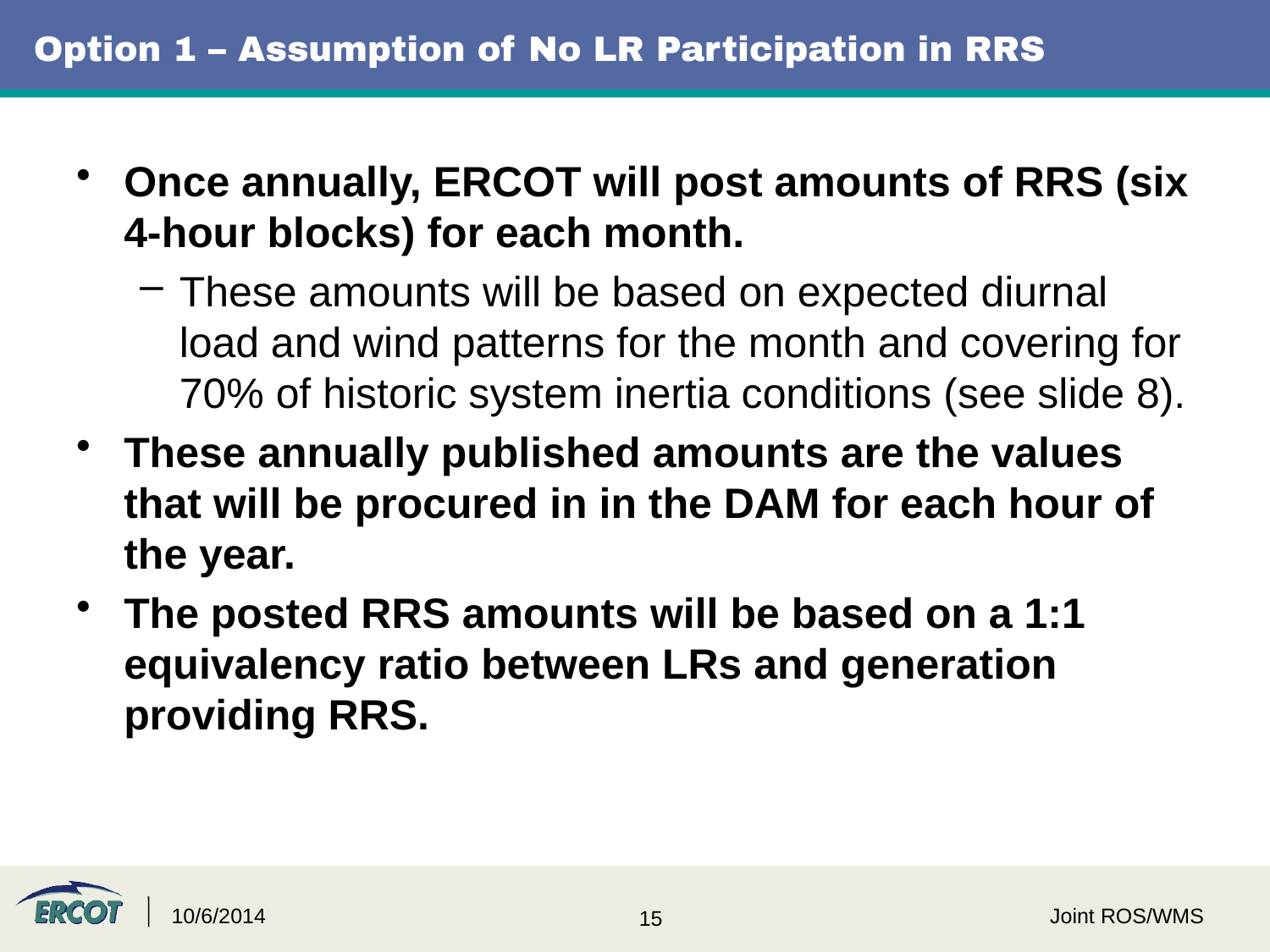

# Option 1 – Assumption of No LR Participation in RRS
Once annually, ERCOT will post amounts of RRS (six 4-hour blocks) for each month.
These amounts will be based on expected diurnal load and wind patterns for the month and covering for 70% of historic system inertia conditions (see slide 8).
These annually published amounts are the values that will be procured in in the DAM for each hour of the year.
The posted RRS amounts will be based on a 1:1 equivalency ratio between LRs and generation providing RRS.
10/6/2014
Joint ROS/WMS